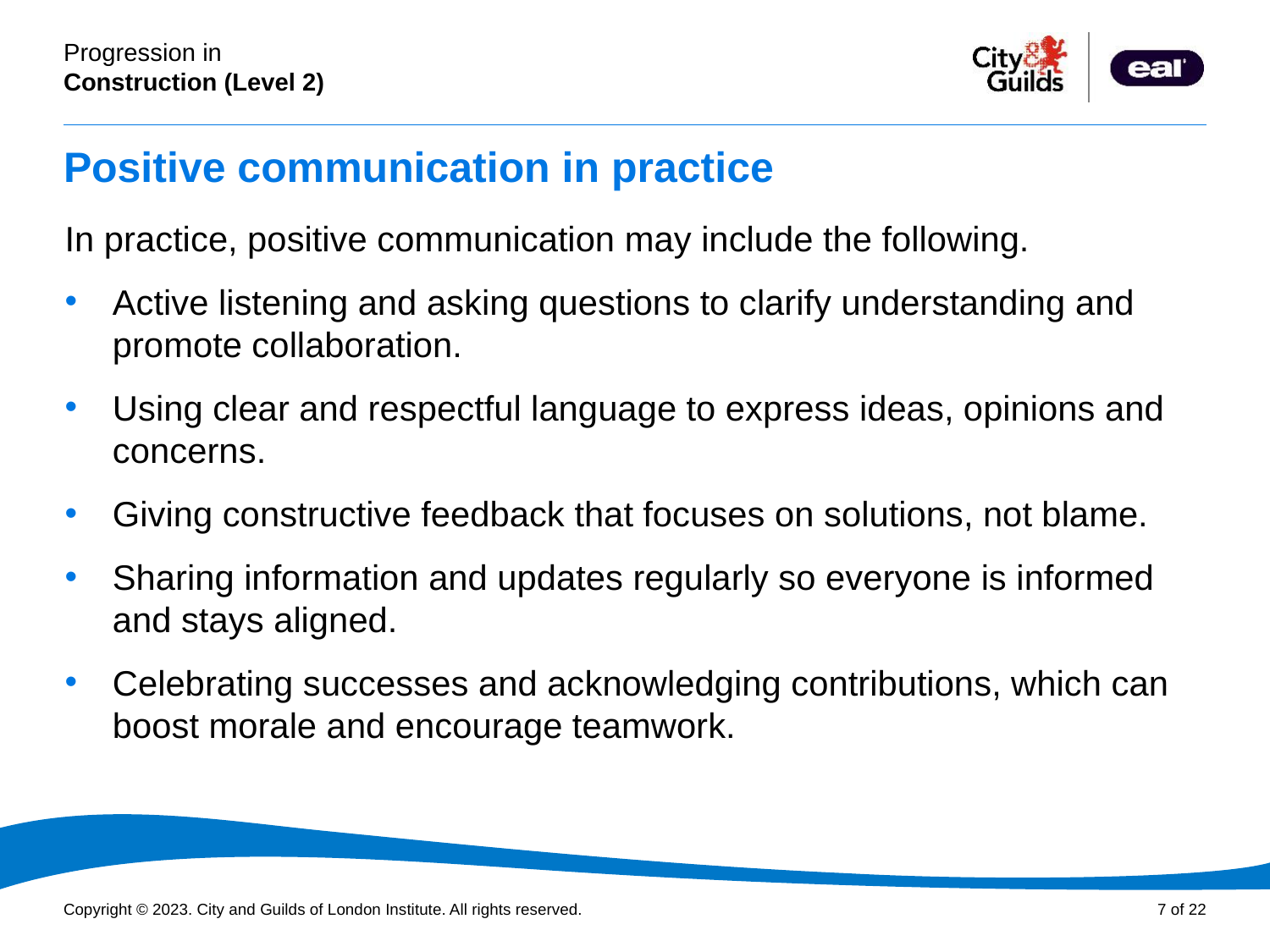

# Positive communication in practice
In practice, positive communication may include the following.
Active listening and asking questions to clarify understanding and promote collaboration.
Using clear and respectful language to express ideas, opinions and concerns.
Giving constructive feedback that focuses on solutions, not blame.
Sharing information and updates regularly so everyone is informed and stays aligned.
Celebrating successes and acknowledging contributions, which can boost morale and encourage teamwork.